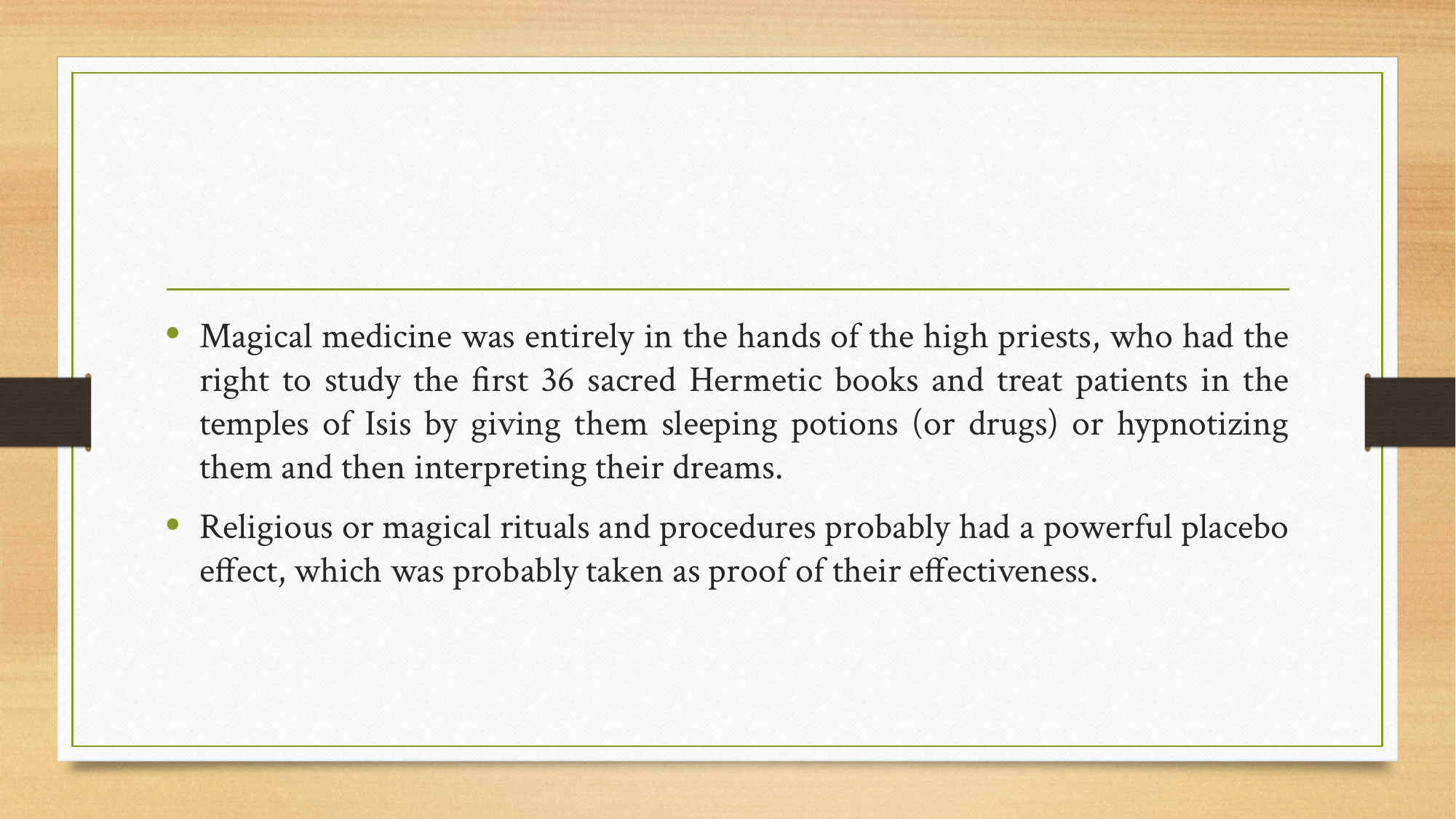

Magical medicine was entirely in the hands of the high priests, who had the right to study the first 36 sacred Hermetic books and treat patients in the temples of Isis by giving them sleeping potions (or drugs) or hypnotizing them and then interpreting their dreams.
Religious or magical rituals and procedures probably had a powerful placebo effect, which was probably taken as proof of their effectiveness.